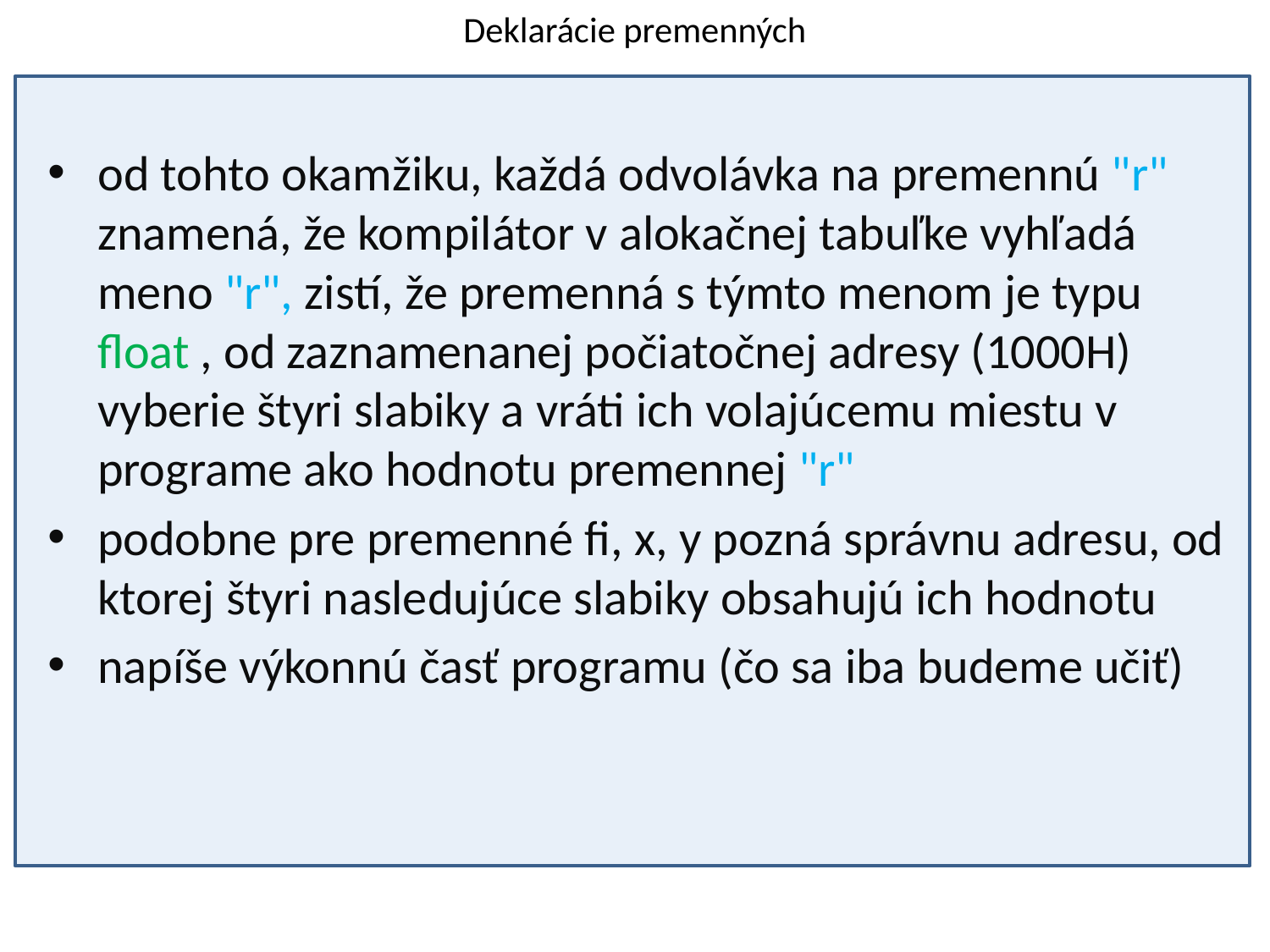

# Deklarácie premenných

od tohto okamžiku, každá odvolávka na premennú "r" znamená, že kompilátor v alokačnej tabuľke vyhľadá meno "r", zistí, že premenná s týmto menom je typu float , od zaznamenanej počiatočnej adresy (1000H) vyberie štyri slabiky a vráti ich volajúcemu miestu v programe ako hodnotu premennej "r"
podobne pre premenné fi, x, y pozná správnu adresu, od ktorej štyri nasledujúce slabiky obsahujú ich hodnotu
napíše výkonnú časť programu (čo sa iba budeme učiť)